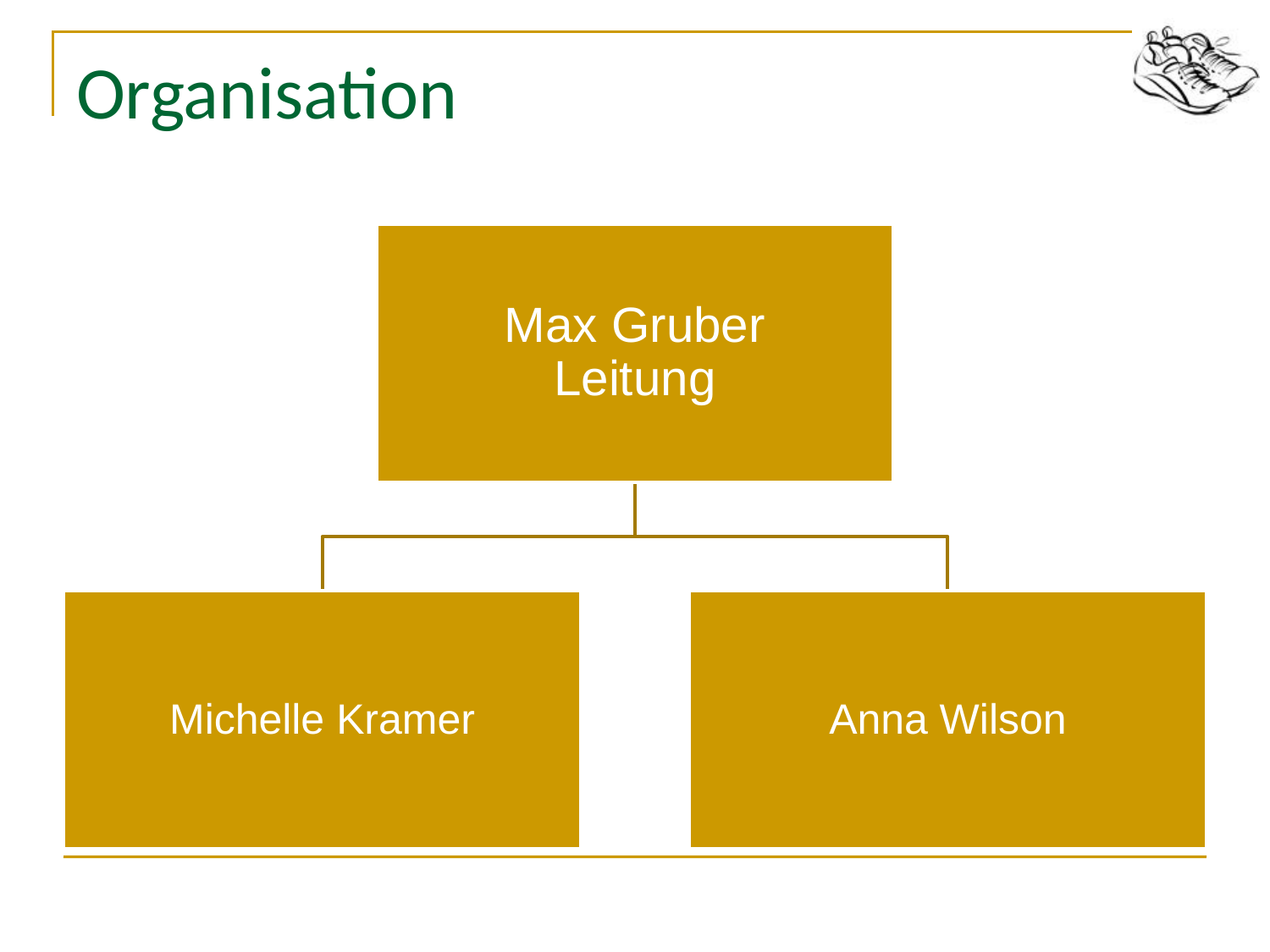

# Organisation
Max Gruber
Leitung
Michelle Kramer
Anna Wilson